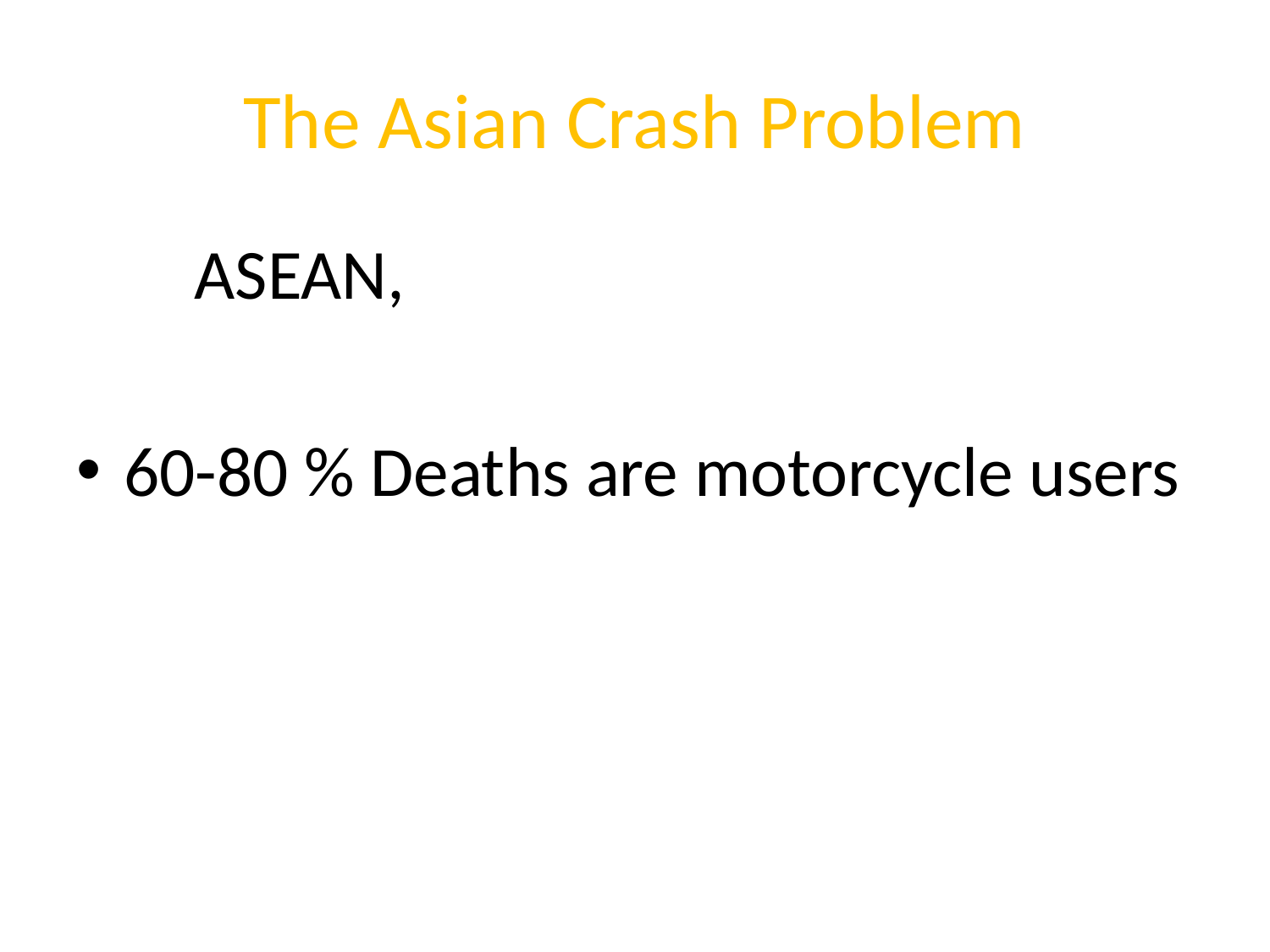

# The Asian Crash Problem
In ASEAN,

60-80 % Deaths are motorcycle users